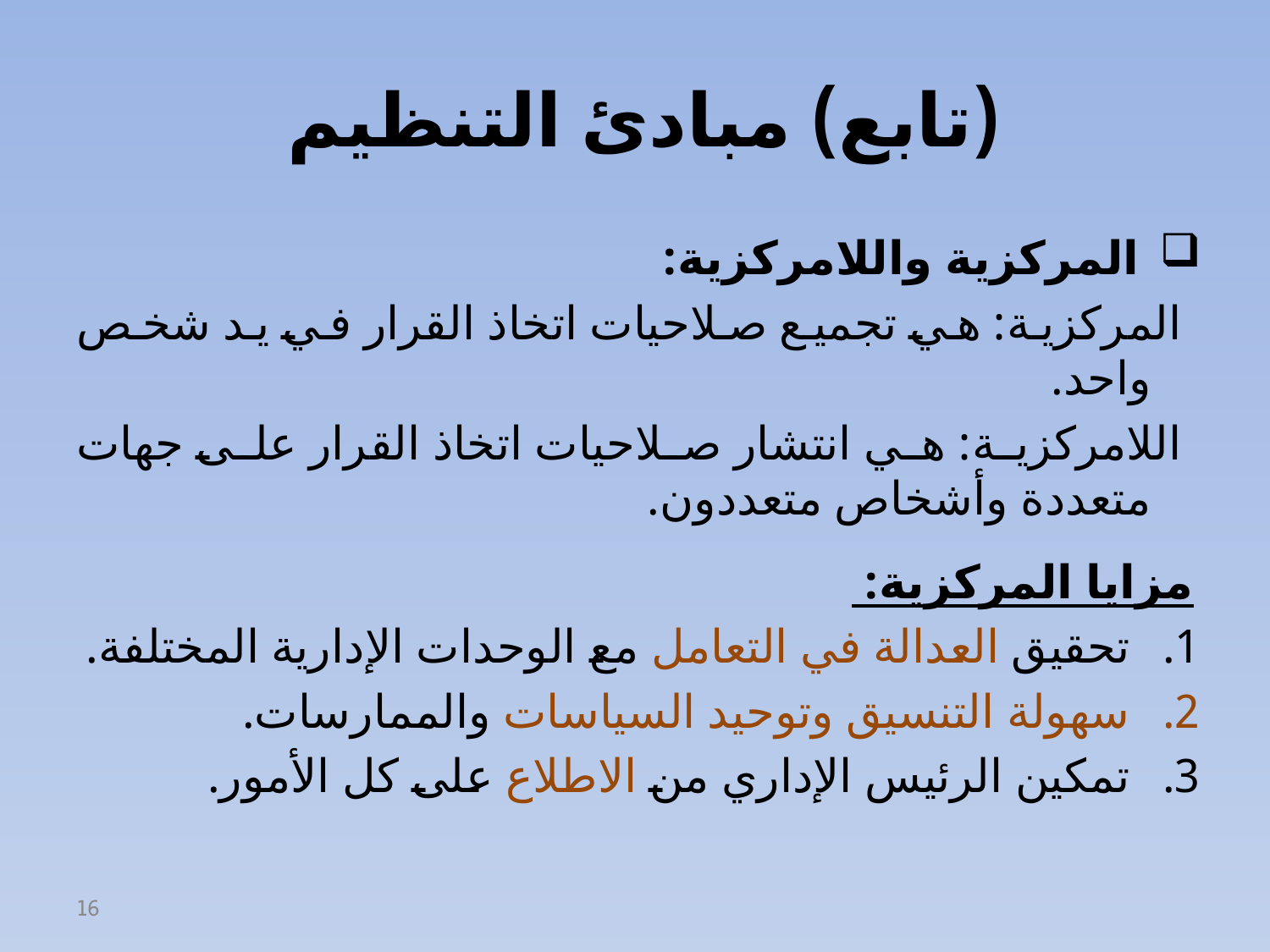

# (تابع) مبادئ التنظيم
 المركزية واللامركزية:
 المركزية: هي تجميع صلاحيات اتخاذ القرار في يد شخص واحد.
 اللامركزية: هي انتشار صلاحيات اتخاذ القرار على جهات متعددة وأشخاص متعددون.

مزايا المركزية:
تحقيق العدالة في التعامل مع الوحدات الإدارية المختلفة.
سهولة التنسيق وتوحيد السياسات والممارسات.
تمكين الرئيس الإداري من الاطلاع على كل الأمور.
16